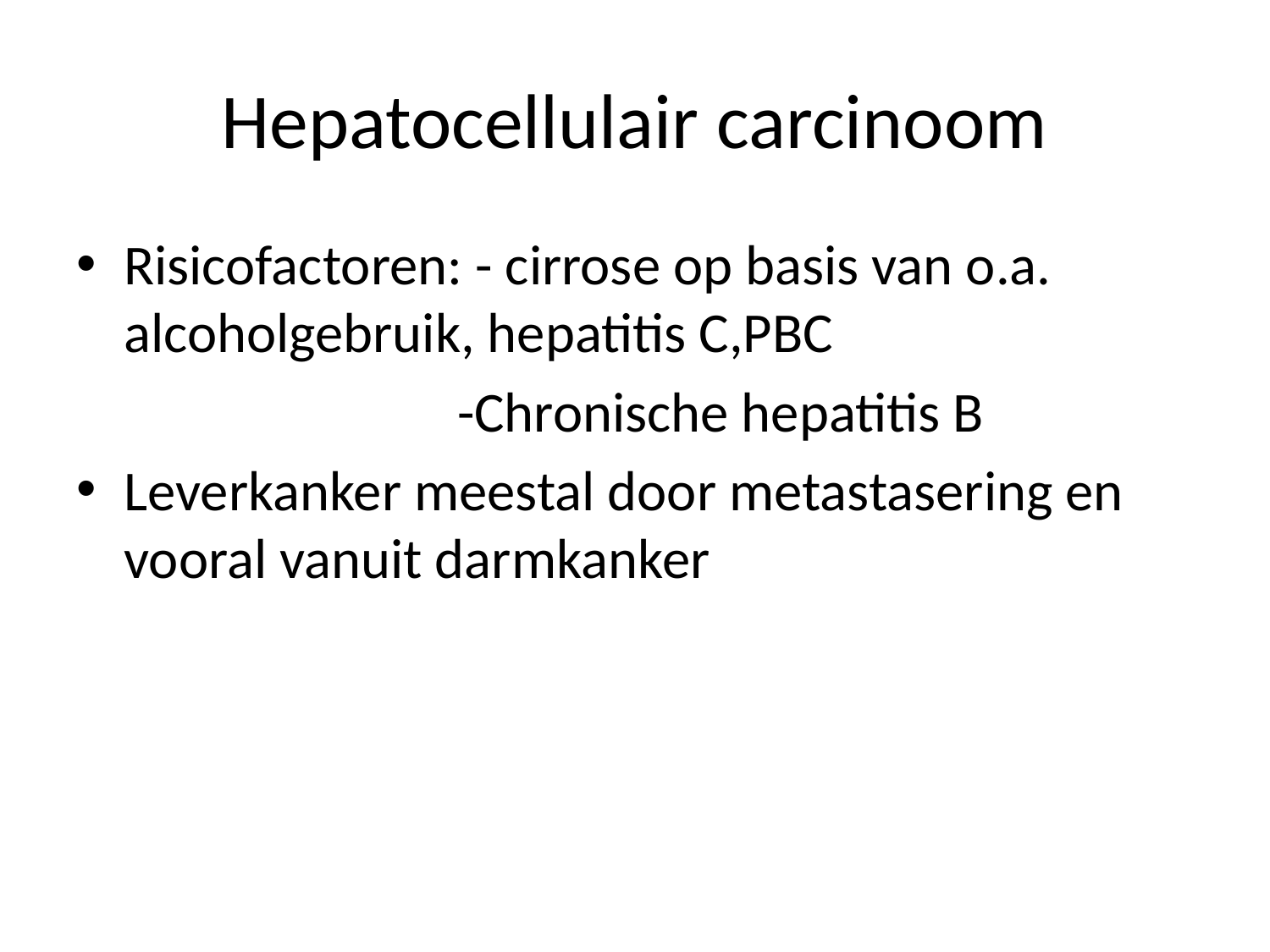

# Hepatocellulair carcinoom
Risicofactoren: - cirrose op basis van o.a. alcoholgebruik, hepatitis C,PBC
			-Chronische hepatitis B
Leverkanker meestal door metastasering en vooral vanuit darmkanker